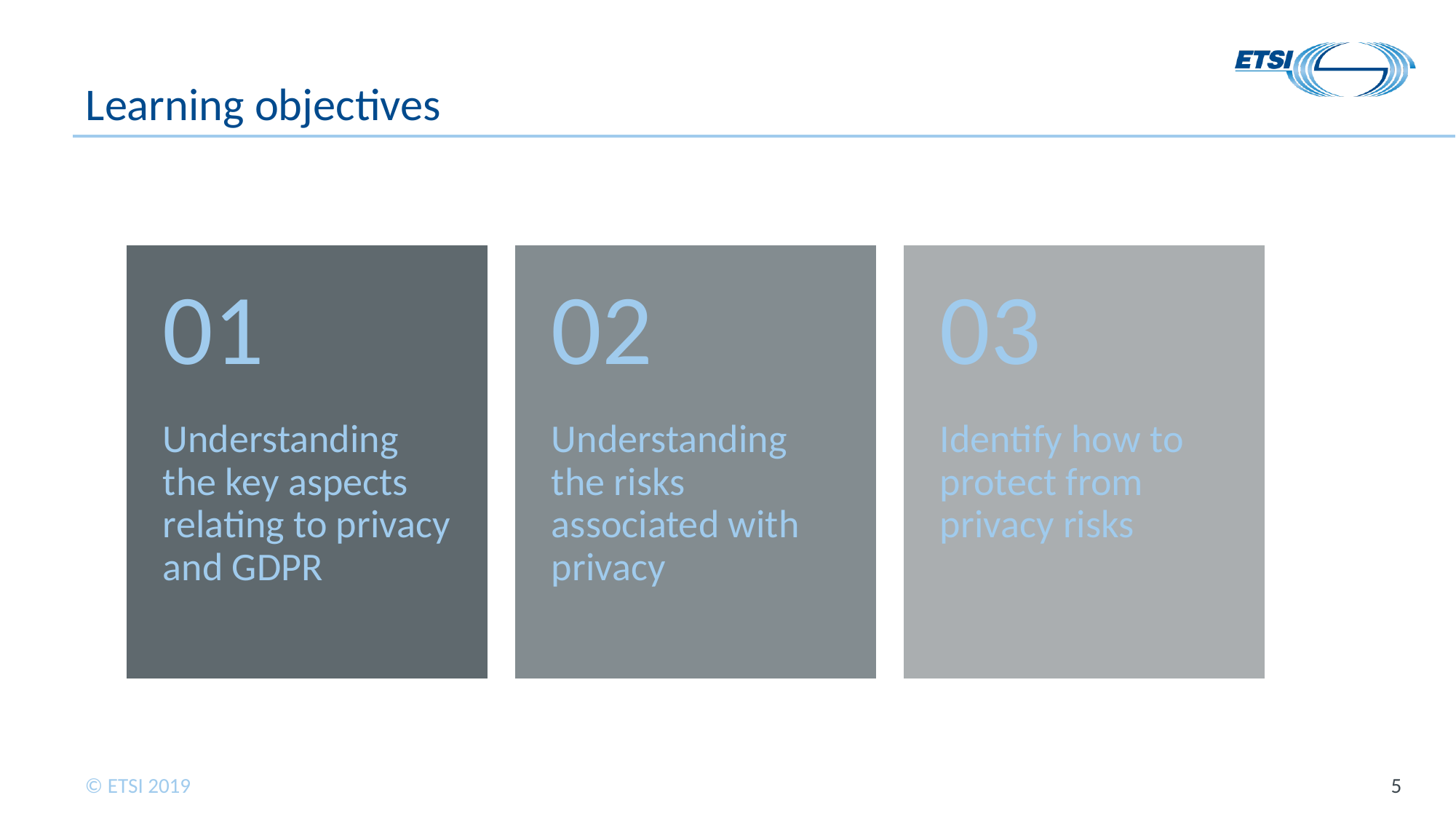

# Learning objectives
Understanding the key aspects relating to privacy and GDPR
01
Understanding the risks associated with privacy
02
Identify how to protect from privacy risks
03